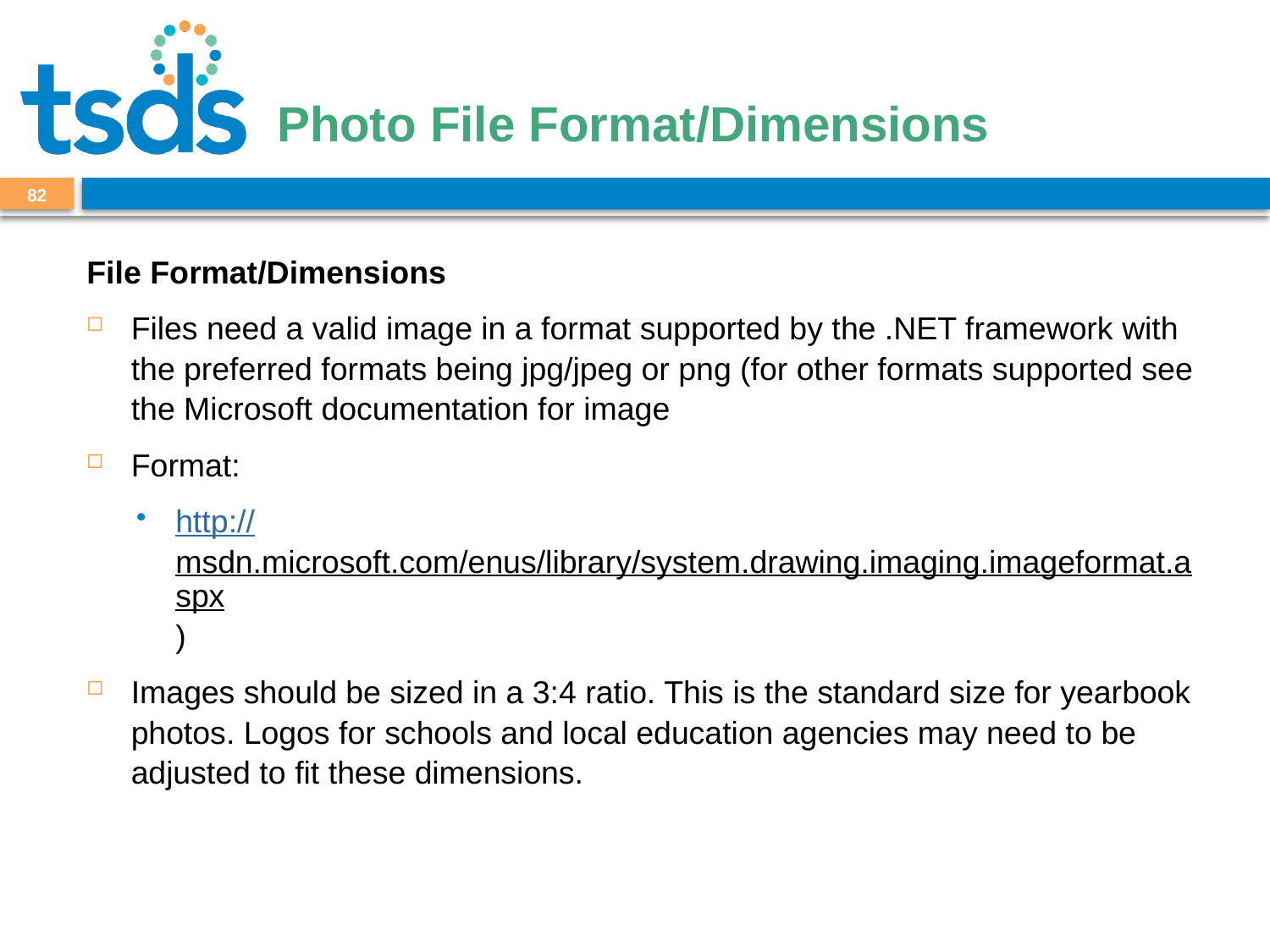

# Photo File Format/Dimensions
82
File Format/Dimensions
Files need a valid image in a format supported by the .NET framework with the preferred formats being jpg/jpeg or png (for other formats supported see the Microsoft documentation for image
Format:
http://msdn.microsoft.com/enus/library/system.drawing.imaging.imageformat.aspx)
Images should be sized in a 3:4 ratio. This is the standard size for yearbook photos. Logos for schools and local education agencies may need to be adjusted to fit these dimensions.